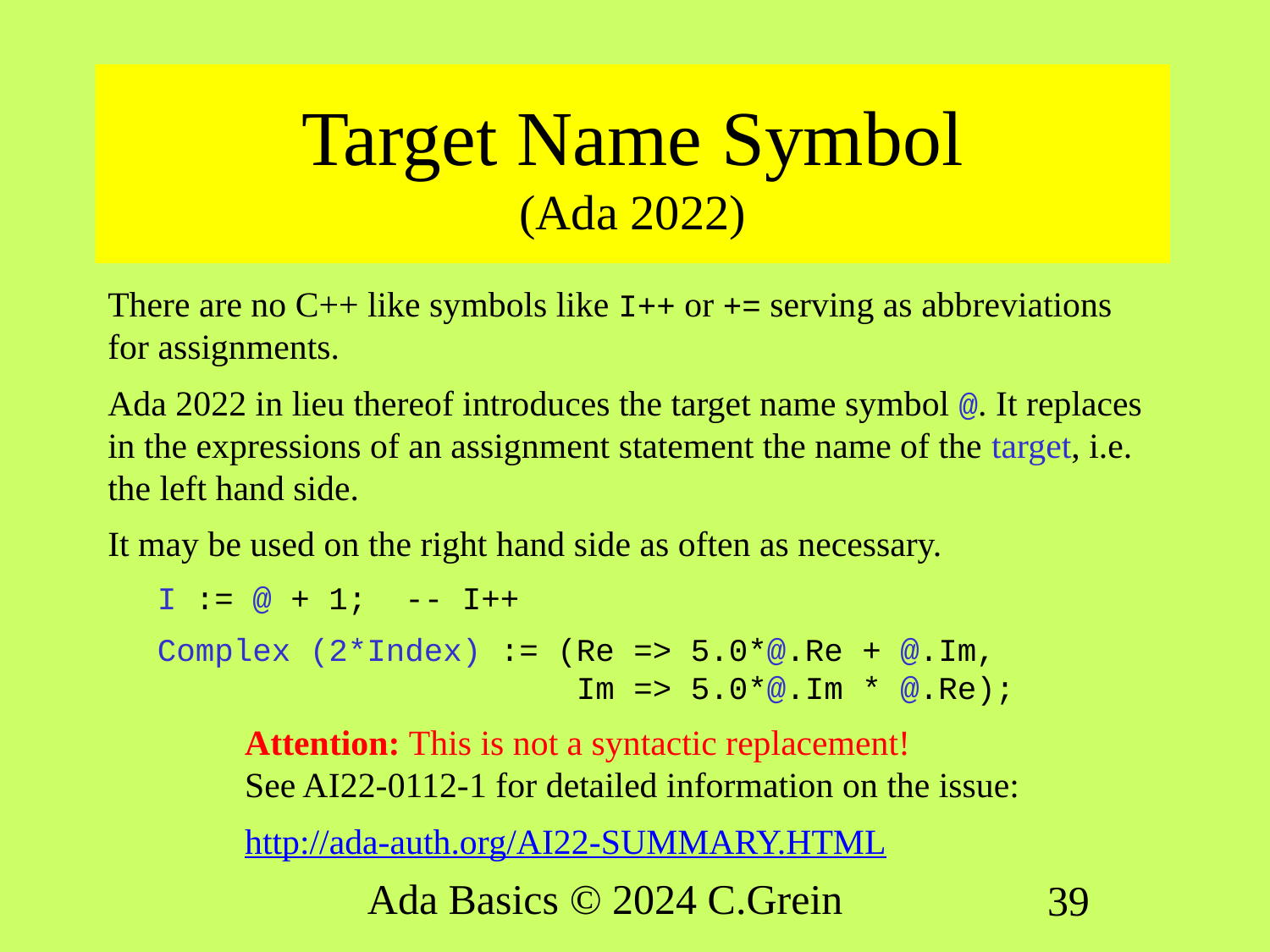

# Target Name Symbol (Ada 2022)
There are no C++ like symbols like I++ or += serving as abbreviations for assignments.
Ada 2022 in lieu thereof introduces the target name symbol @. It replaces in the expressions of an assignment statement the name of the target, i.e. the left hand side.
It may be used on the right hand side as often as necessary.
I := @ + 1;  -- I++
Complex (2*Index) := (Re => 5.0*@.Re + @.Im,
                      Im => 5.0*@.Im * @.Re);
Attention: This is not a syntactic replacement!
See AI22-0112-1 for detailed information on the issue:
http://ada-auth.org/AI22-SUMMARY.HTML
Ada Basics © 2024 C.Grein
39